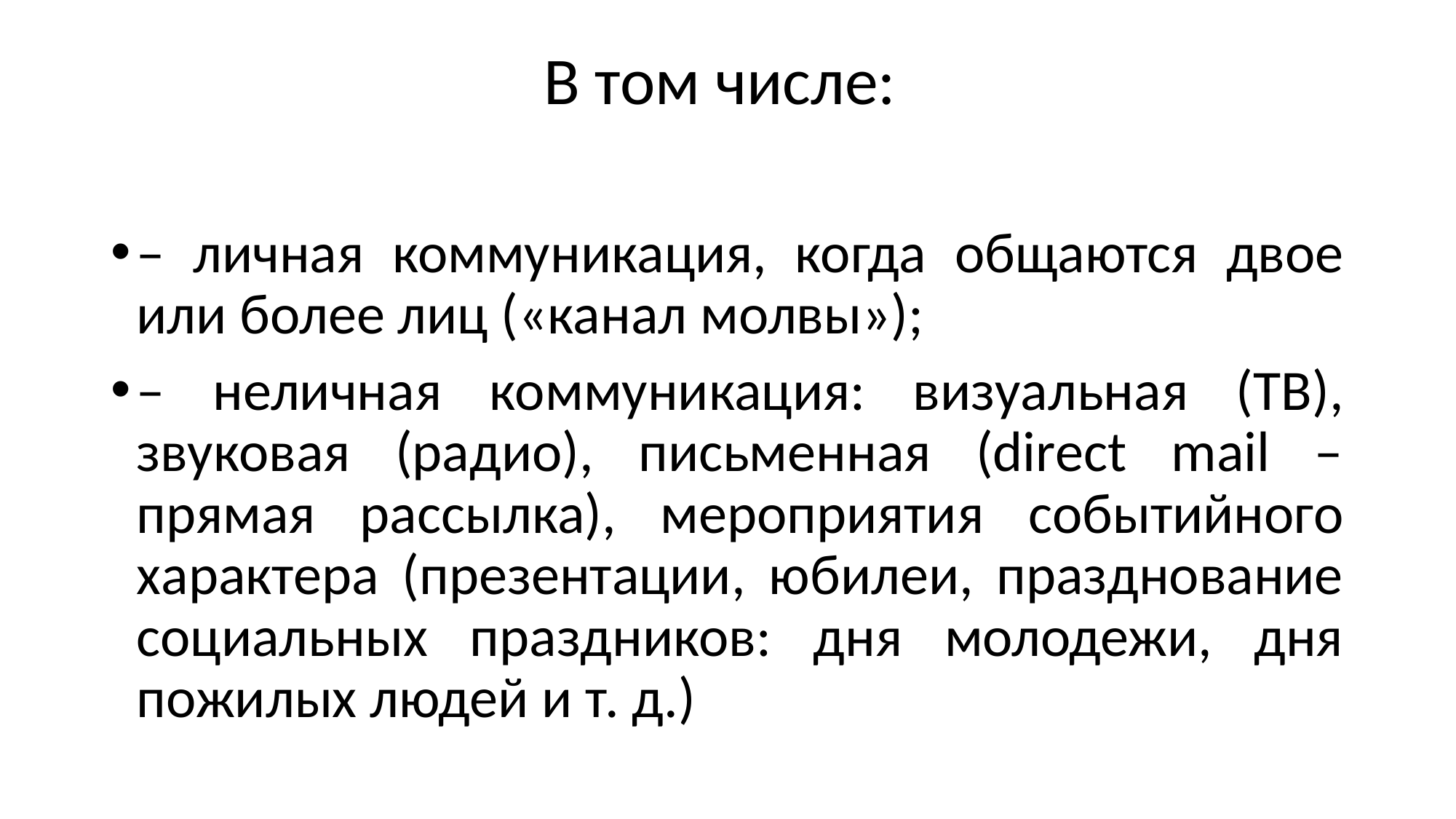

# В том числе:
– личная коммуникация, когда общаются двое или более лиц («канал молвы»);
– неличная коммуникация: визуальная (ТВ), звуковая (радио), письменная (direct mail – прямая рассылка), мероприятия событийного характера (презентации, юбилеи, празднование социальных праздников: дня молодежи, дня пожилых людей и т. д.)